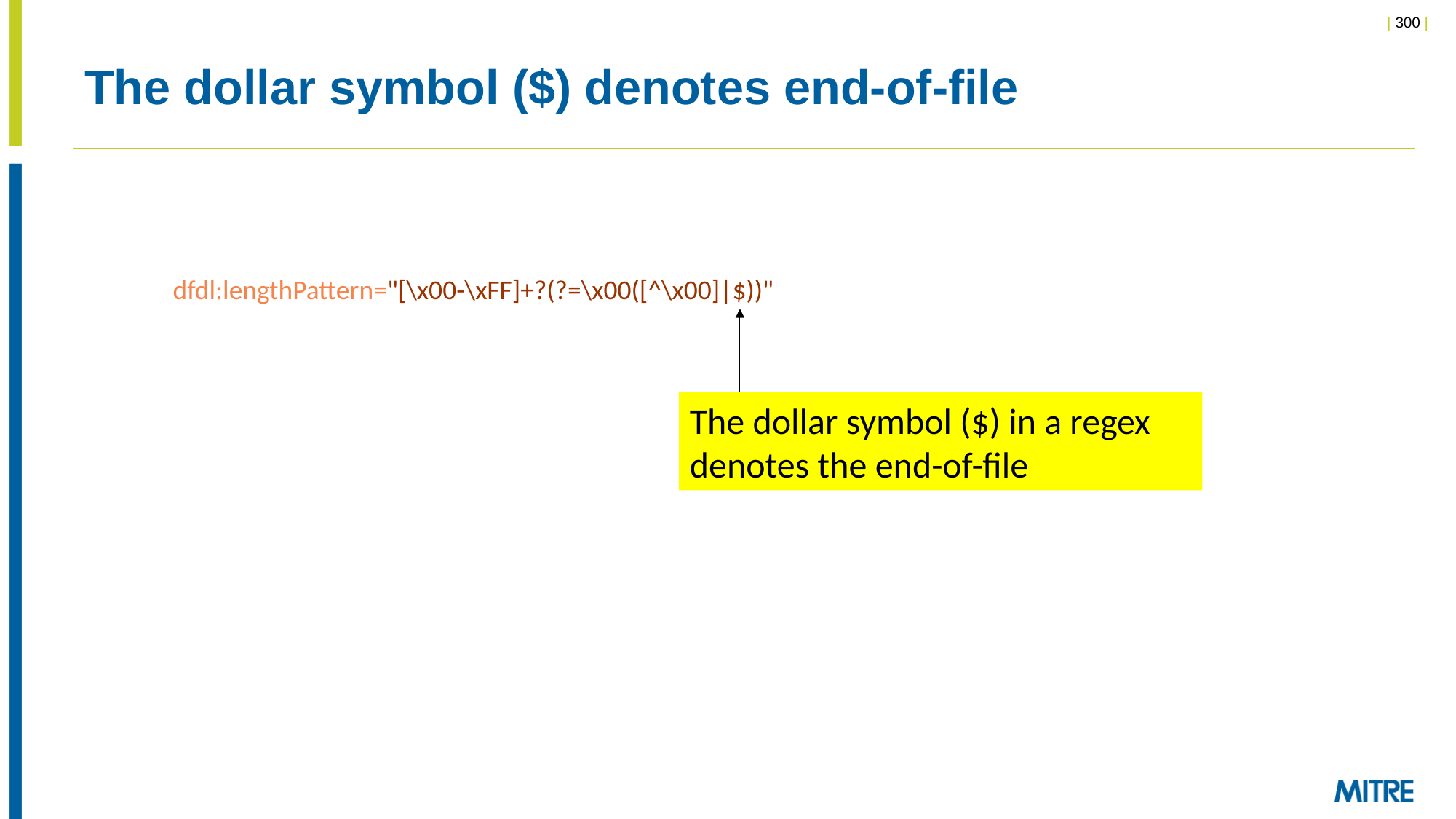

# The dollar symbol ($) denotes end-of-file
dfdl:lengthPattern="[\x00-\xFF]+?(?=\x00([^\x00]|$))"
The dollar symbol ($) in a regex denotes the end-of-file